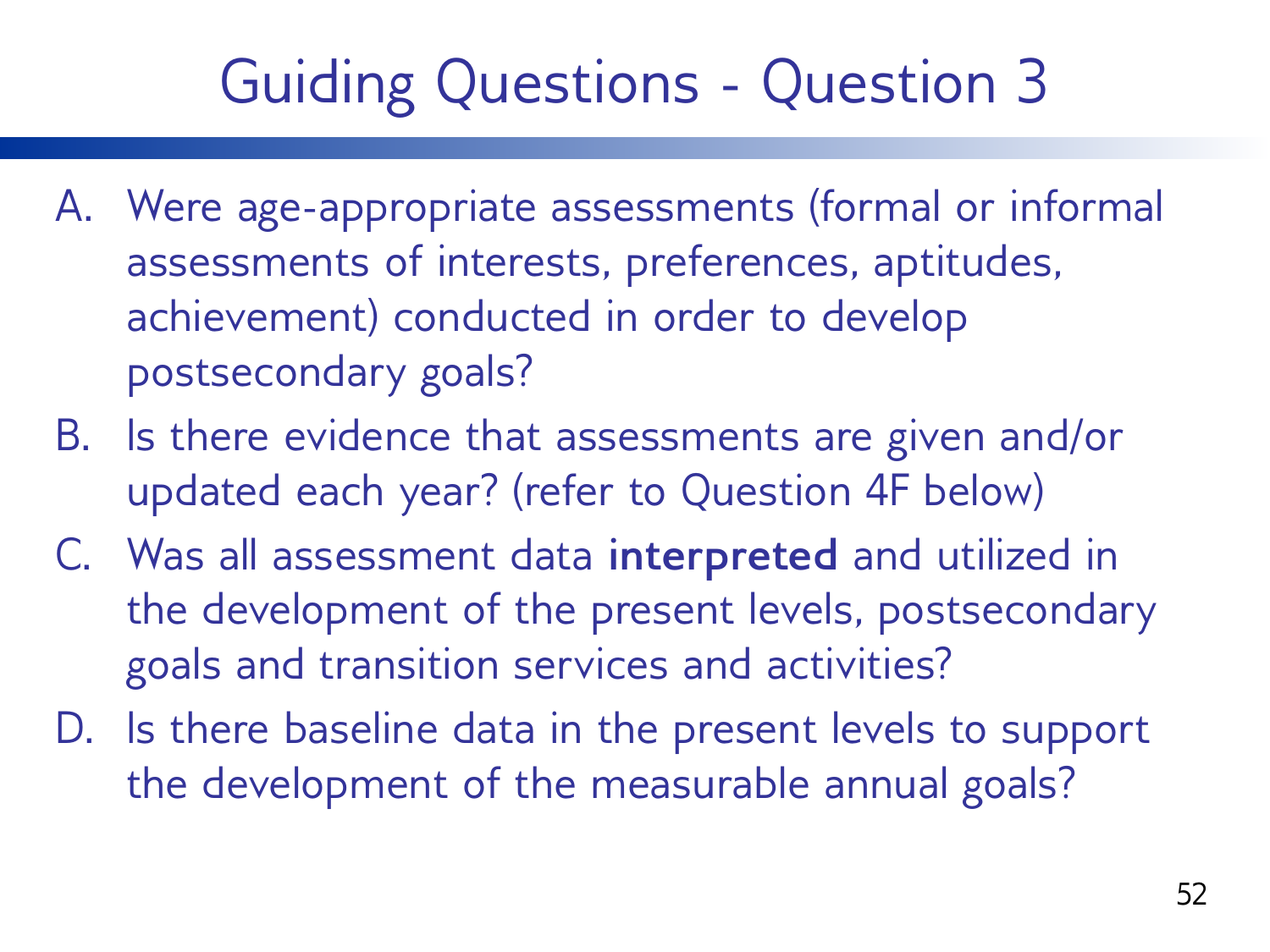

# Guiding Questions - Question 3
Were age-appropriate assessments (formal or informal assessments of interests, preferences, aptitudes, achievement) conducted in order to develop postsecondary goals?
Is there evidence that assessments are given and/or updated each year? (refer to Question 4F below)
Was all assessment data interpreted and utilized in the development of the present levels, postsecondary goals and transition services and activities?
Is there baseline data in the present levels to support the development of the measurable annual goals?

52